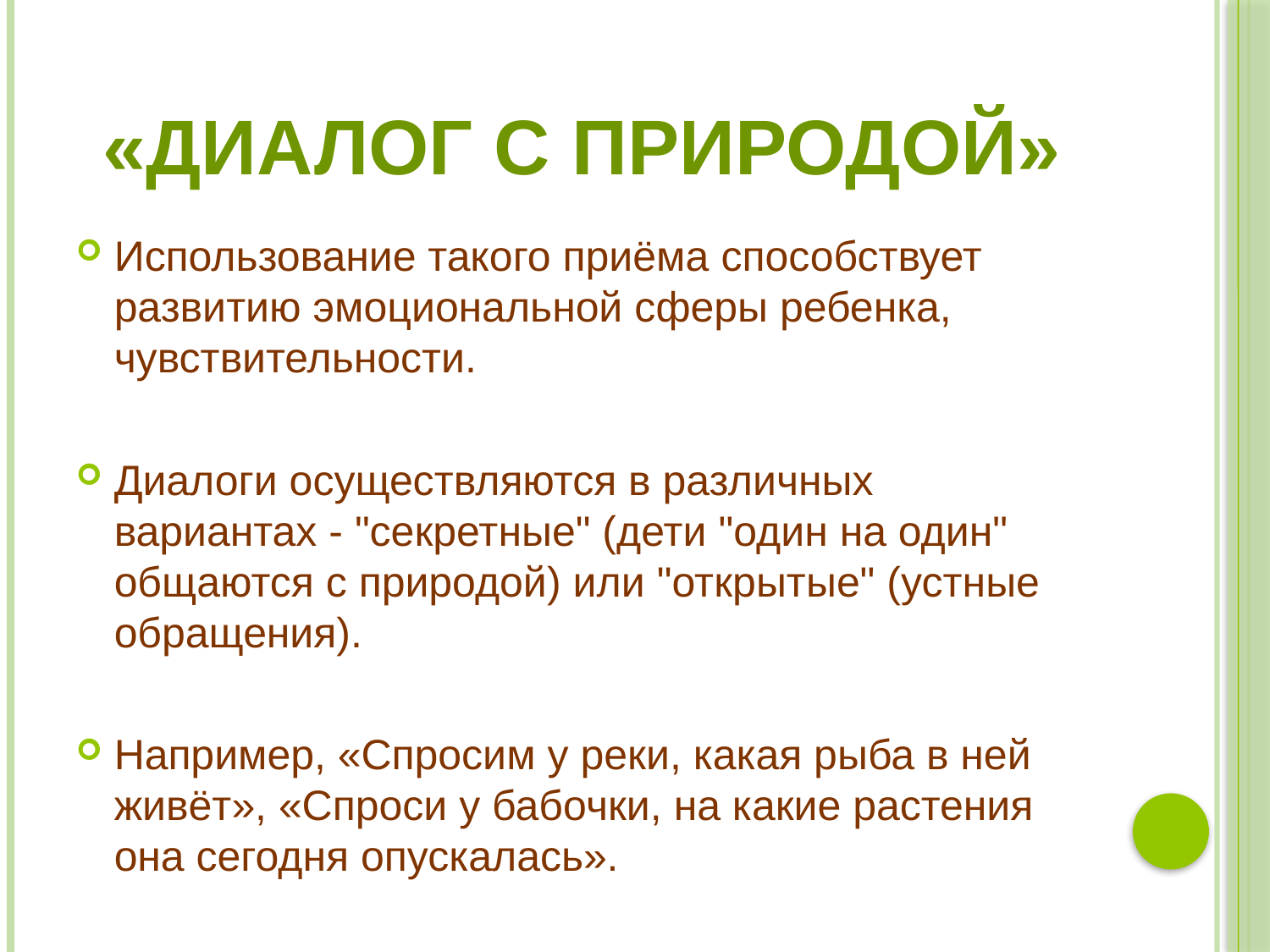

# «Диалог с природой»
Использование такого приёма способствует развитию эмоциональной сферы ребенка, чувствительности.

Диалоги осуществляются в различных вариантах - "секретные" (дети "один на один" общаются с природой) или "открытые" (устные обращения).

Например, «Спросим у реки, какая рыба в ней живёт», «Спроси у бабочки, на какие растения она сегодня опускалась».